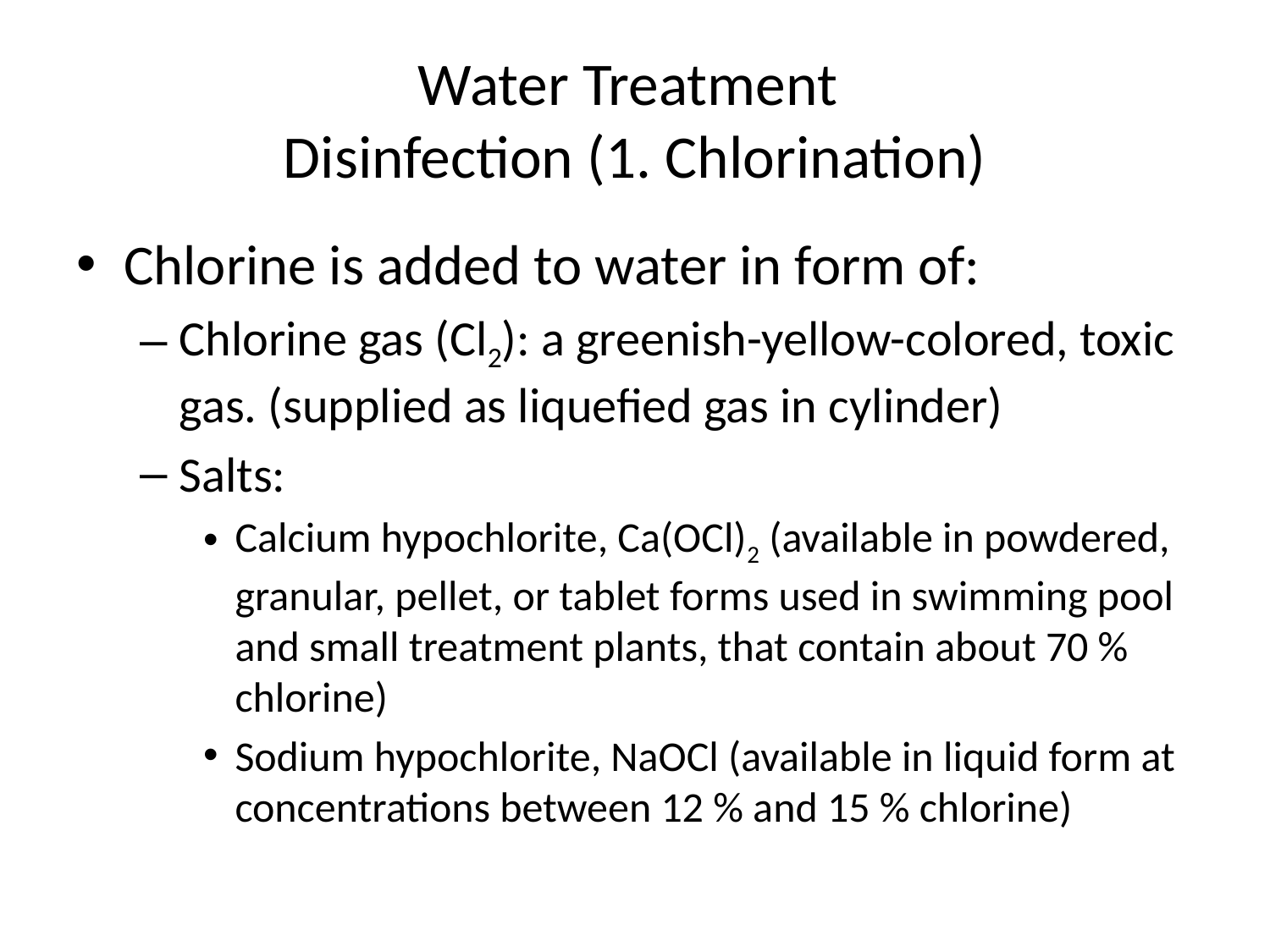

# Water Treatment Disinfection (1. Chlorination)
Chlorine is added to water in form of:
Chlorine gas (Cl2): a greenish-yellow-colored, toxic gas. (supplied as liquefied gas in cylinder)
Salts:
Calcium hypochlorite, Ca(OCl)2 (available in powdered, granular, pellet, or tablet forms used in swimming pool and small treatment plants, that contain about 70 % chlorine)
Sodium hypochlorite, NaOCl (available in liquid form at concentrations between 12 % and 15 % chlorine)